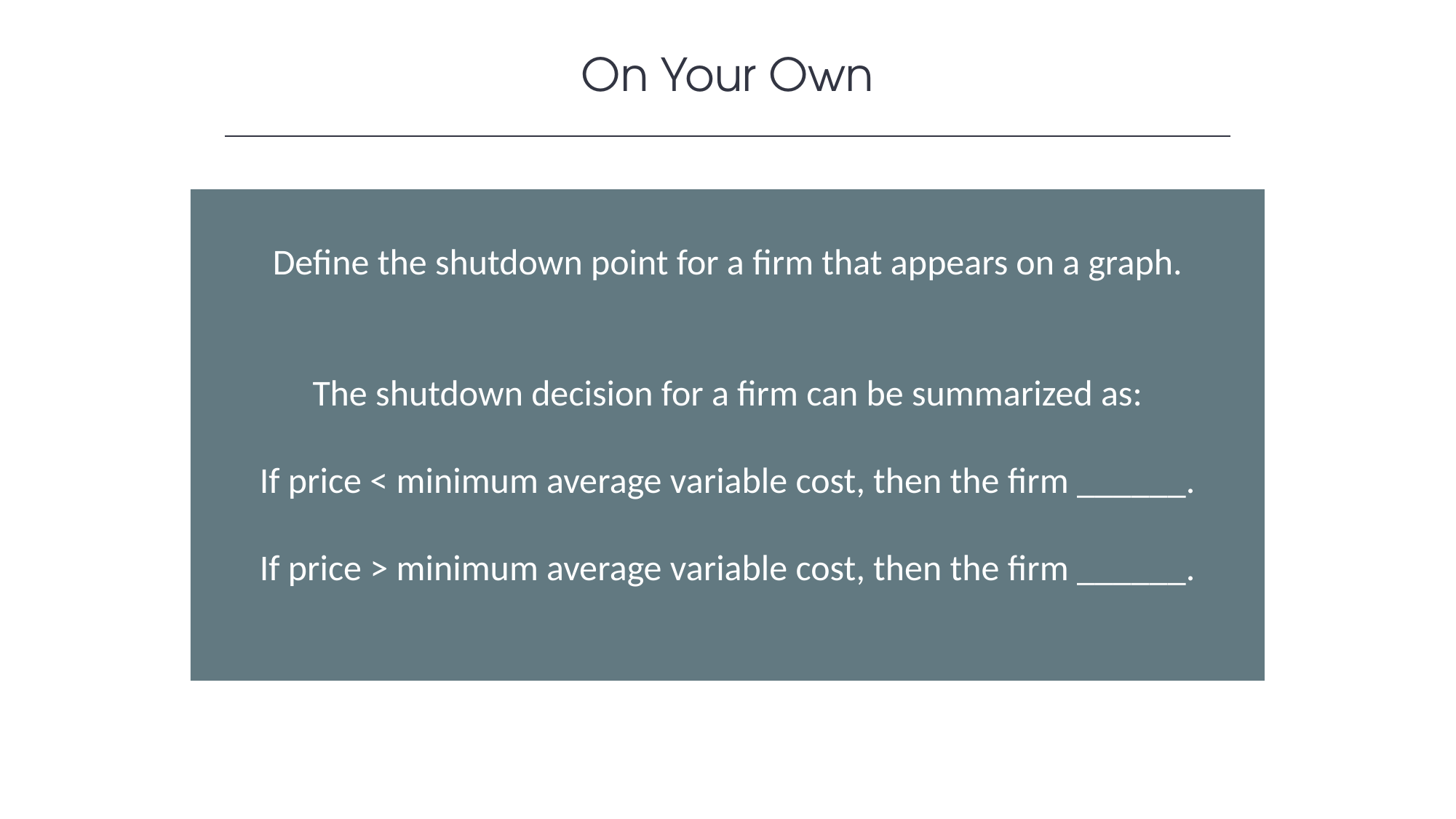

On Your Own

Define the shutdown point for a firm that appears on a graph.

The shutdown decision for a firm can be summarized as:

If price < minimum average variable cost, then the firm ______.

If price > minimum average variable cost, then the firm ______.